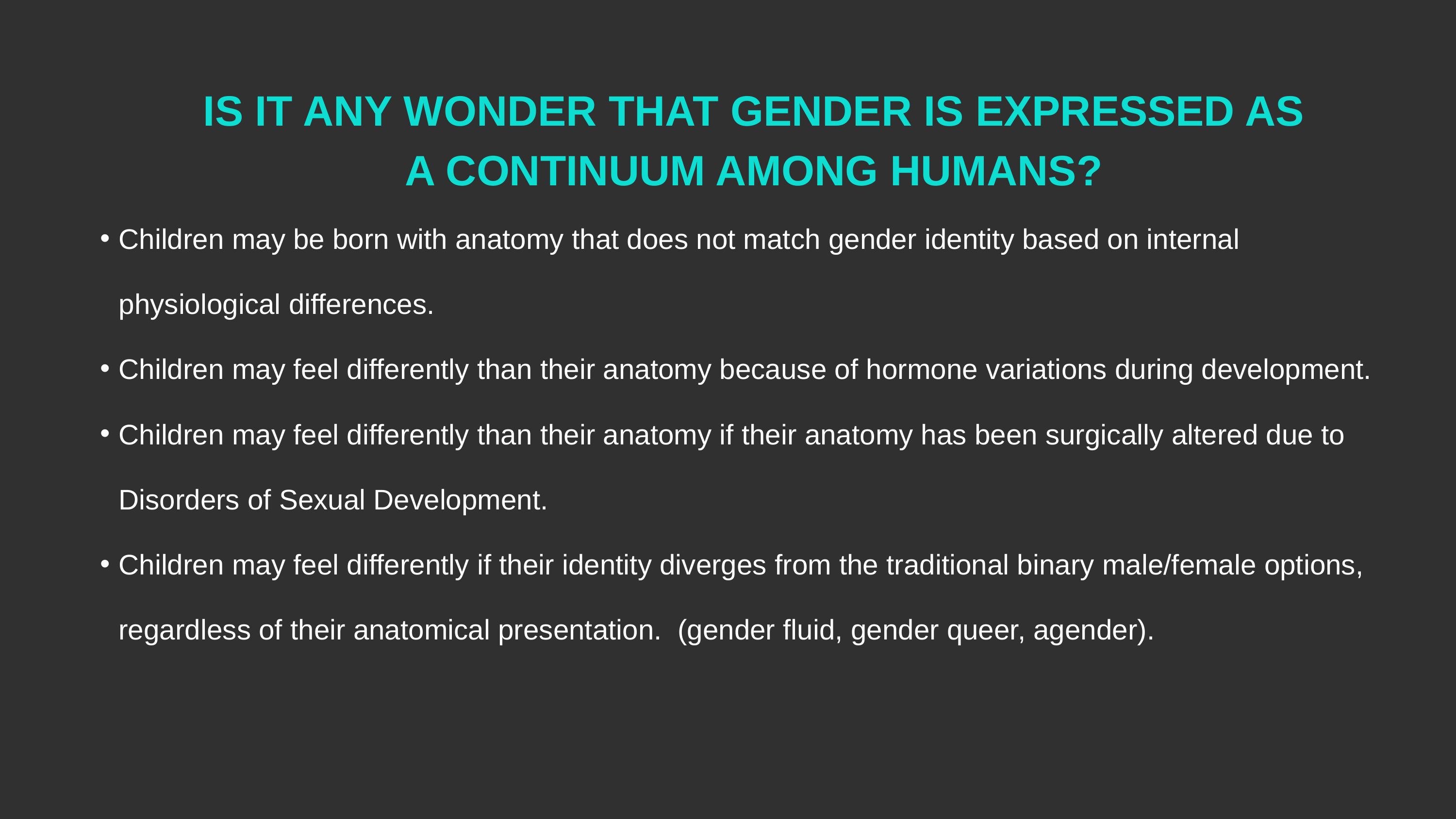

IS IT ANY WONDER THAT GENDER IS EXPRESSED AS A CONTINUUM AMONG HUMANS?
Children may be born with anatomy that does not match gender identity based on internal physiological differences.
Children may feel differently than their anatomy because of hormone variations during development.
Children may feel differently than their anatomy if their anatomy has been surgically altered due to Disorders of Sexual Development.
Children may feel differently if their identity diverges from the traditional binary male/female options, regardless of their anatomical presentation.  (gender fluid, gender queer, agender).